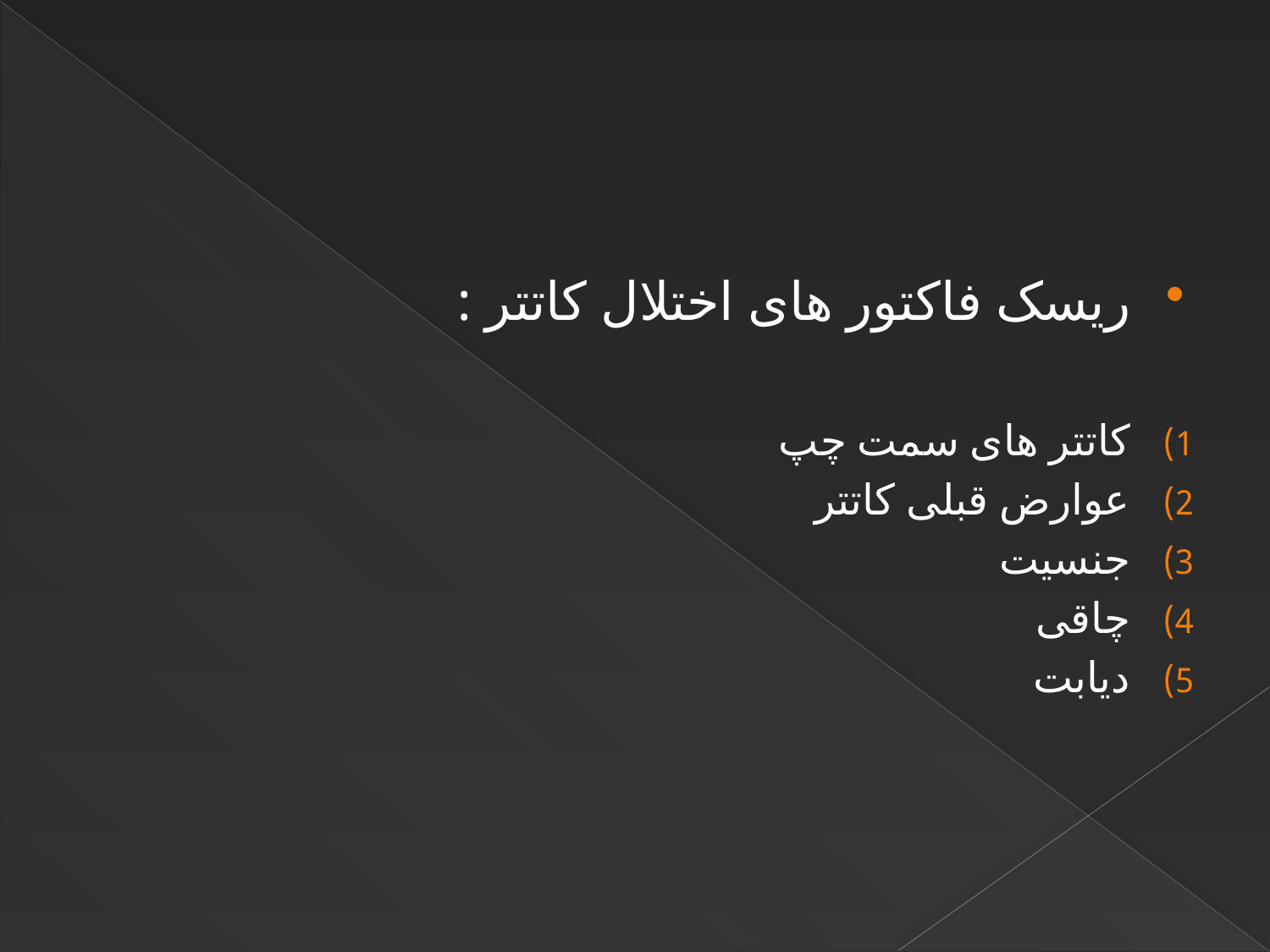

#
ریسک فاکتور های اختلال کاتتر :

کاتتر های سمت چپ
عوارض قبلی کاتتر
جنسیت
چاقی
دیابت